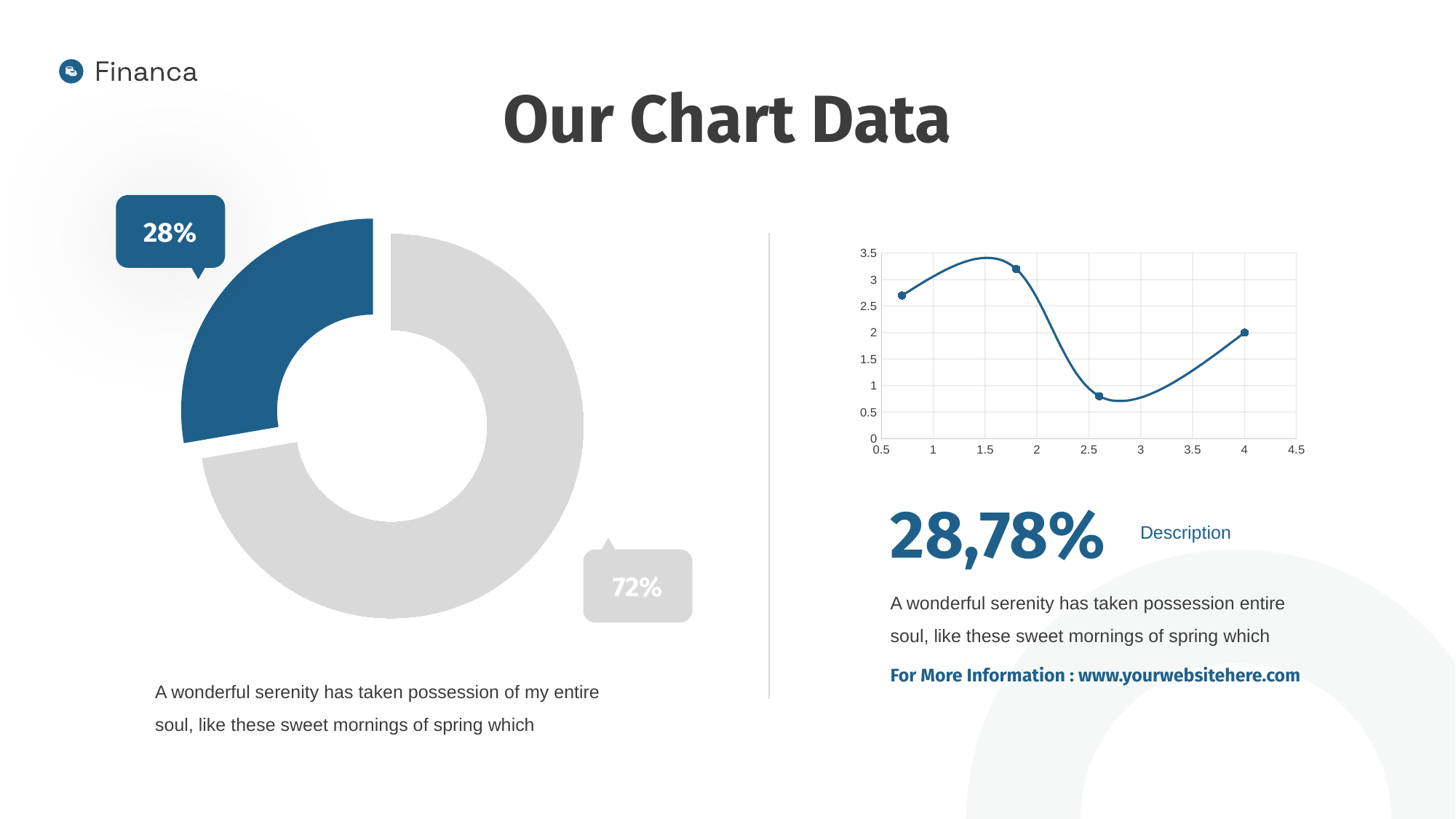

### Chart

| Category | Sales |
|---|---|
| 1st Qtr | 6.0 |
| 2nd Qtr | 2.3 |

# Our Chart Data

28%

### Chart

| Category | Y-Values |
|---|---|
28,78%
Description

72%
A wonderful serenity has taken possession entire soul, like these sweet mornings of spring which
For More Information : www.yourwebsitehere.com
A wonderful serenity has taken possession of my entire soul, like these sweet mornings of spring which